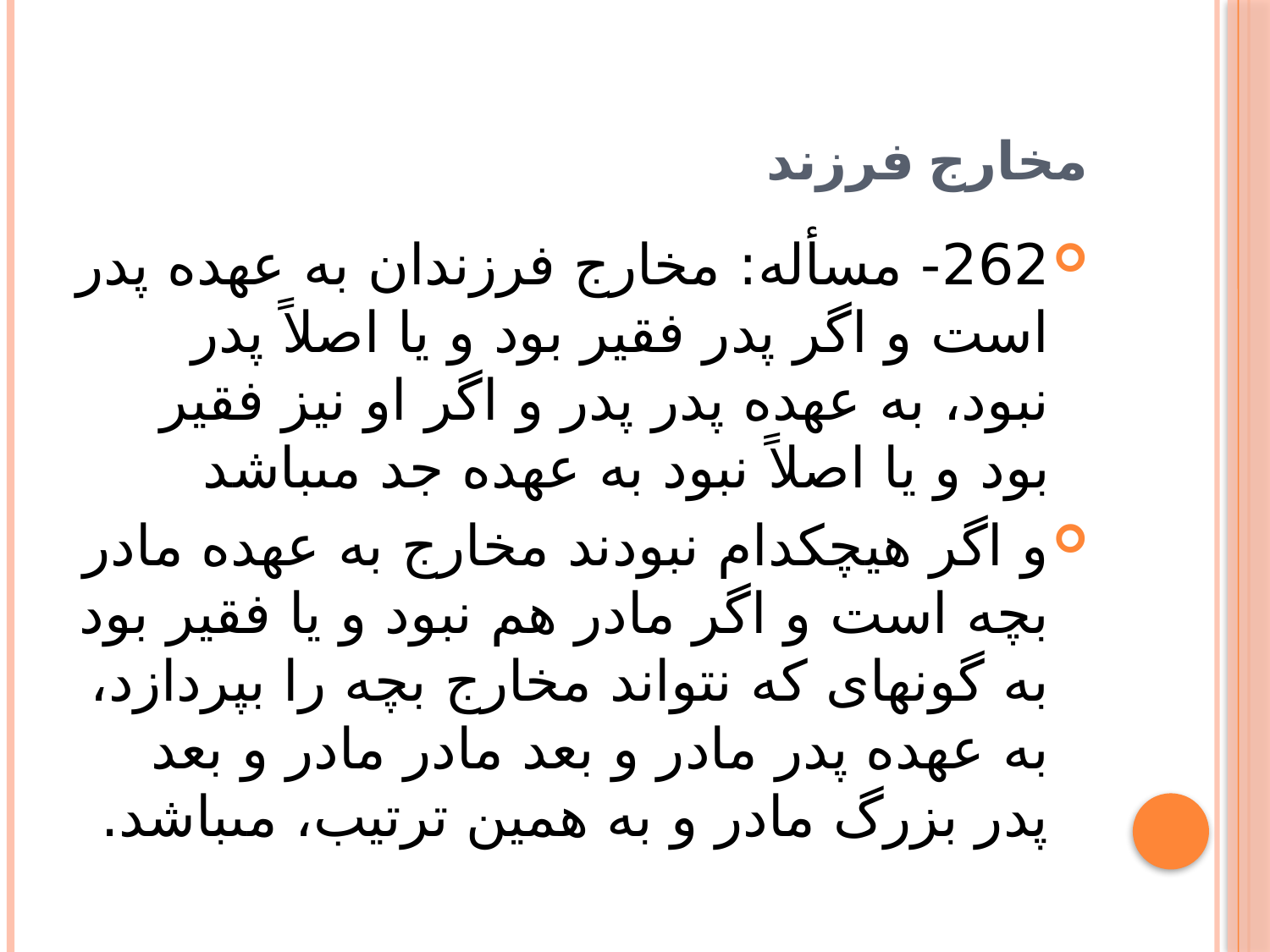

# مخارج فرزند
262- مسأله: مخارج فرزندان به عهده پدر است و اگر پدر فقير بود و يا اصلاً پدر نبود، به عهده پدر پدر و اگر او نيز فقير بود و يا اصلاً نبود به عهده جد مى‏باشد
و اگر هيچكدام نبودند مخارج به عهده مادر بچه است و اگر مادر هم نبود و يا فقير بود به گونه‏اى كه نتواند مخارج بچه را بپردازد، به عهده پدر مادر و بعد مادر مادر و بعد پدر بزرگ مادر و به همين ترتيب، مى‏باشد.